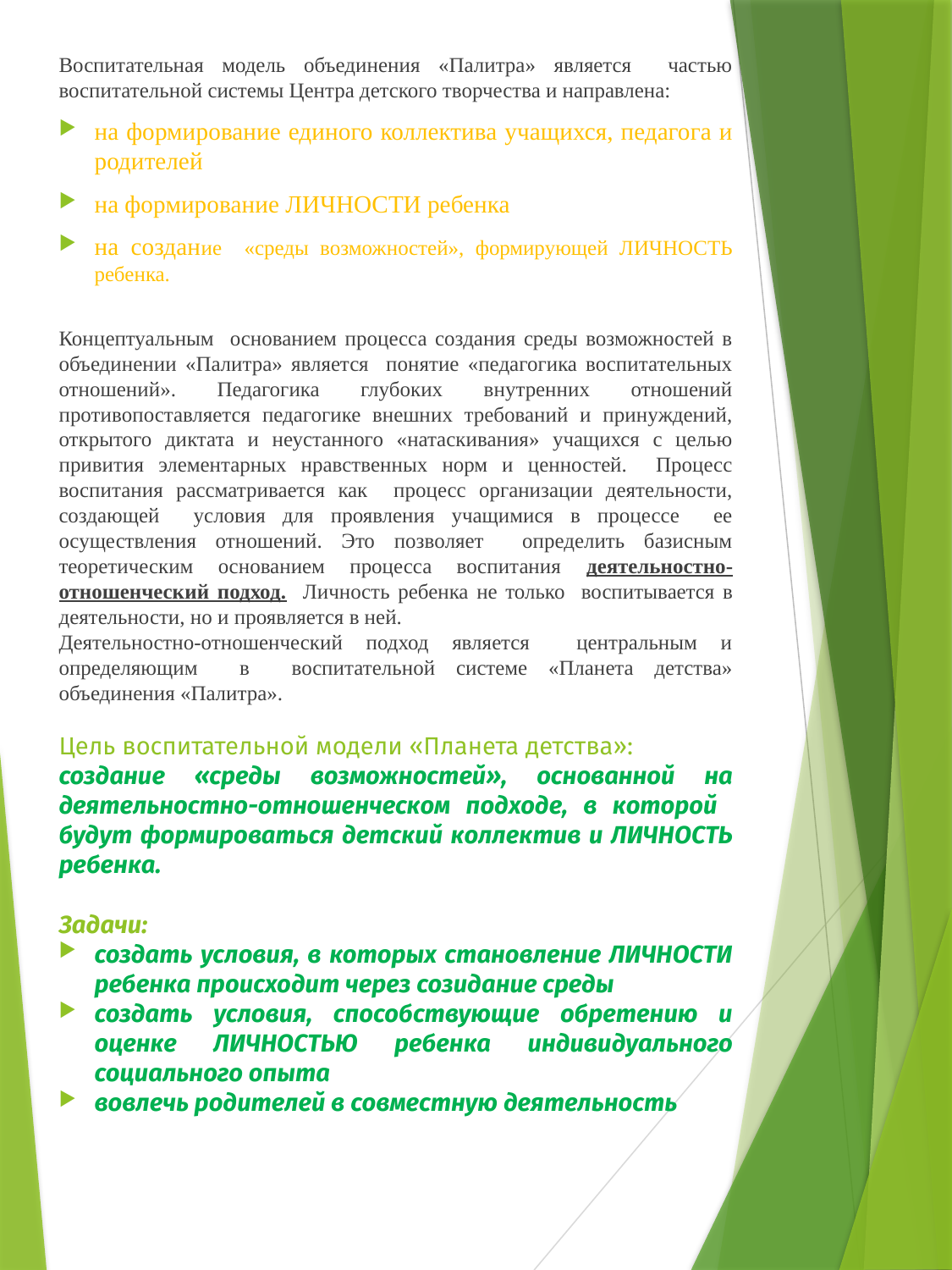

Воспитательная модель объединения «Палитра» является  частью воспитательной системы Центра детского творчества и направлена:
на формирование единого коллектива учащихся, педагога и родителей
на формирование ЛИЧНОСТИ ребенка
на создание  «среды возможностей», формирующей ЛИЧНОСТЬ ребенка.

Концептуальным  основанием процесса создания среды возможностей в объединении «Палитра» является  понятие «педагогика воспитательных отношений». Педагогика глубоких внутренних отношений противопоставляется педагогике внешних требований и принуждений, открытого диктата и неустанного «натаскивания» учащихся с целью привития элементарных нравственных норм и ценностей.  Процесс воспитания рассматривается как  процесс организации деятельности, создающей  условия для проявления учащимися в процессе  ее осуществления отношений. Это позволяет  определить базисным теоретическим основанием процесса воспитания деятельностно-отношенческий подход.  Личность ребенка не только  воспитывается в деятельности, но и проявляется в ней.
Деятельностно-отношенческий подход является  центральным и определяющим  в  воспитательной системе «Планета детства» объединения «Палитра».

Цель воспитательной модели «Планета детства»:
создание «среды возможностей», основанной на деятельностно-отношенческом подходе, в которой  будут формироваться детский коллектив и ЛИЧНОСТЬ ребенка.

Задачи:
создать условия, в которых становление ЛИЧНОСТИ ребенка происходит через созидание среды
создать условия, способствующие обретению и оценке ЛИЧНОСТЬЮ ребенка индивидуального социального опыта
вовлечь родителей в совместную деятельность